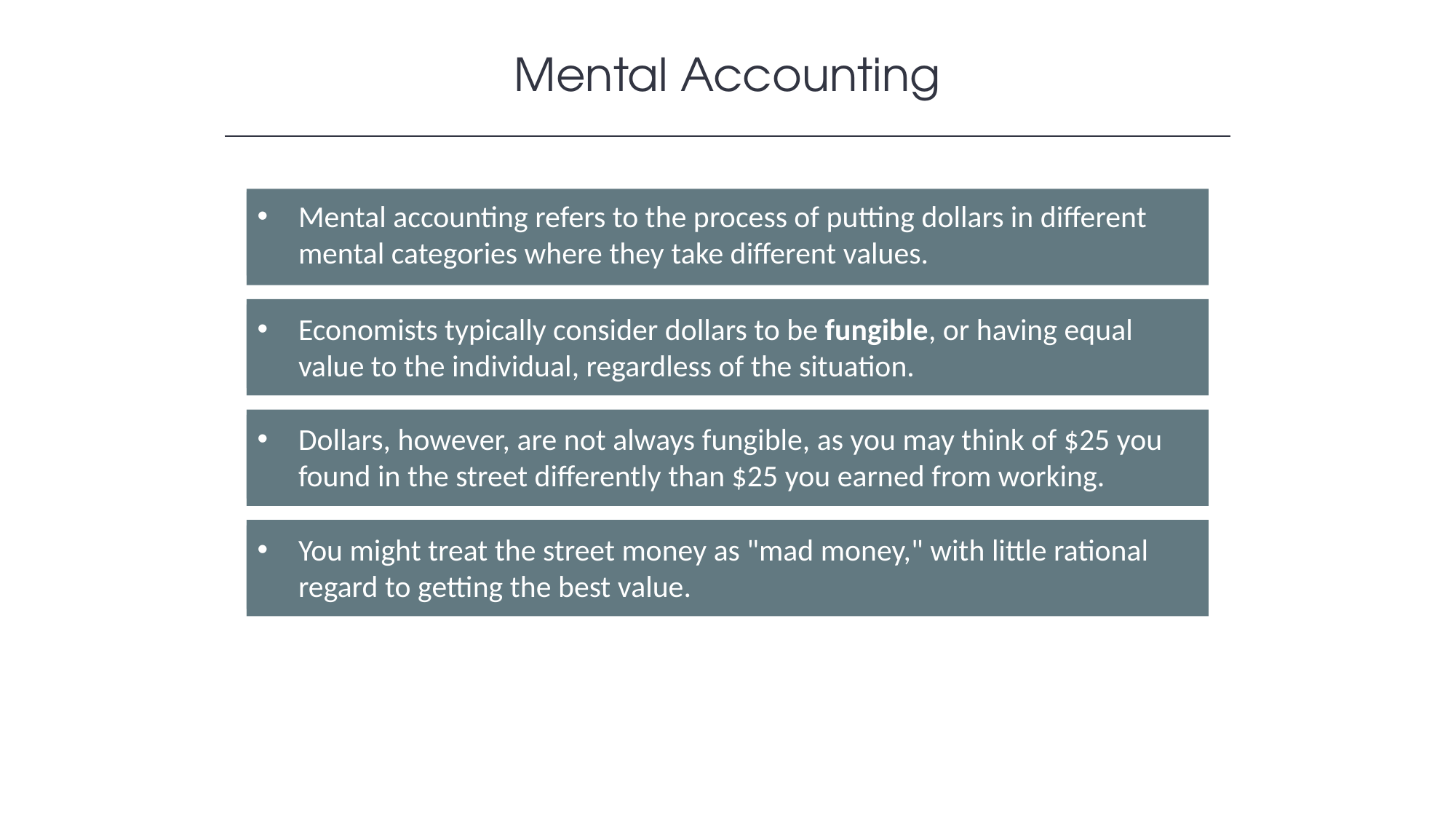

Mental Accounting

Mental accounting refers to the process of putting dollars in different mental categories where they take different values.

Economists typically consider dollars to be fungible, or having equal value to the individual, regardless of the situation.

Dollars, however, are not always fungible, as you may think of $25 you found in the street differently than $25 you earned from working.

You might treat the street money as "mad money," with little rational regard to getting the best value.